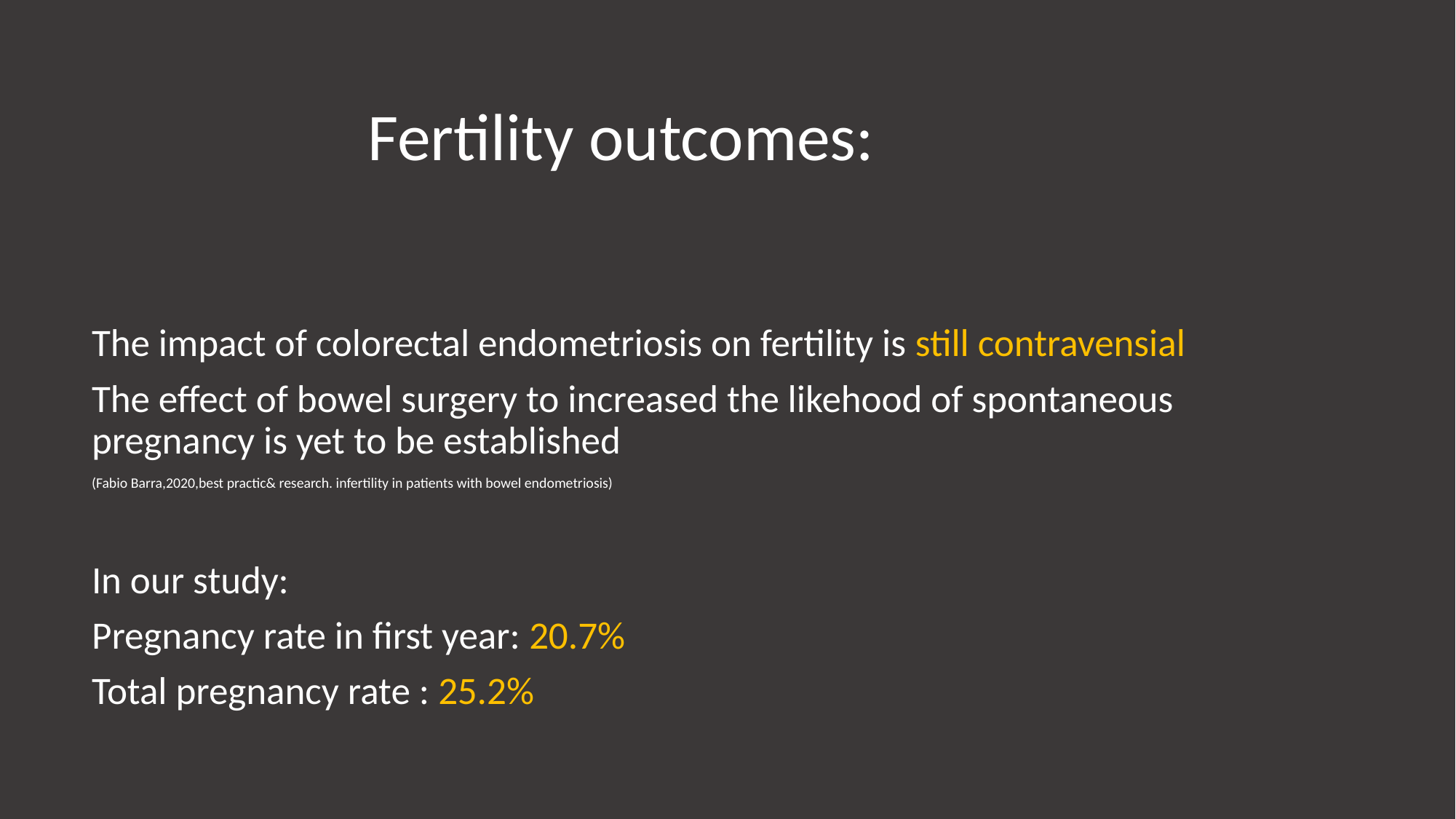

# Fertility outcomes:
The impact of colorectal endometriosis on fertility is still contravensial
The effect of bowel surgery to increased the likehood of spontaneous pregnancy is yet to be established
(Fabio Barra,2020,best practic& research. infertility in patients with bowel endometriosis)

In our study:
Pregnancy rate in first year: 20.7%
Total pregnancy rate : 25.2%